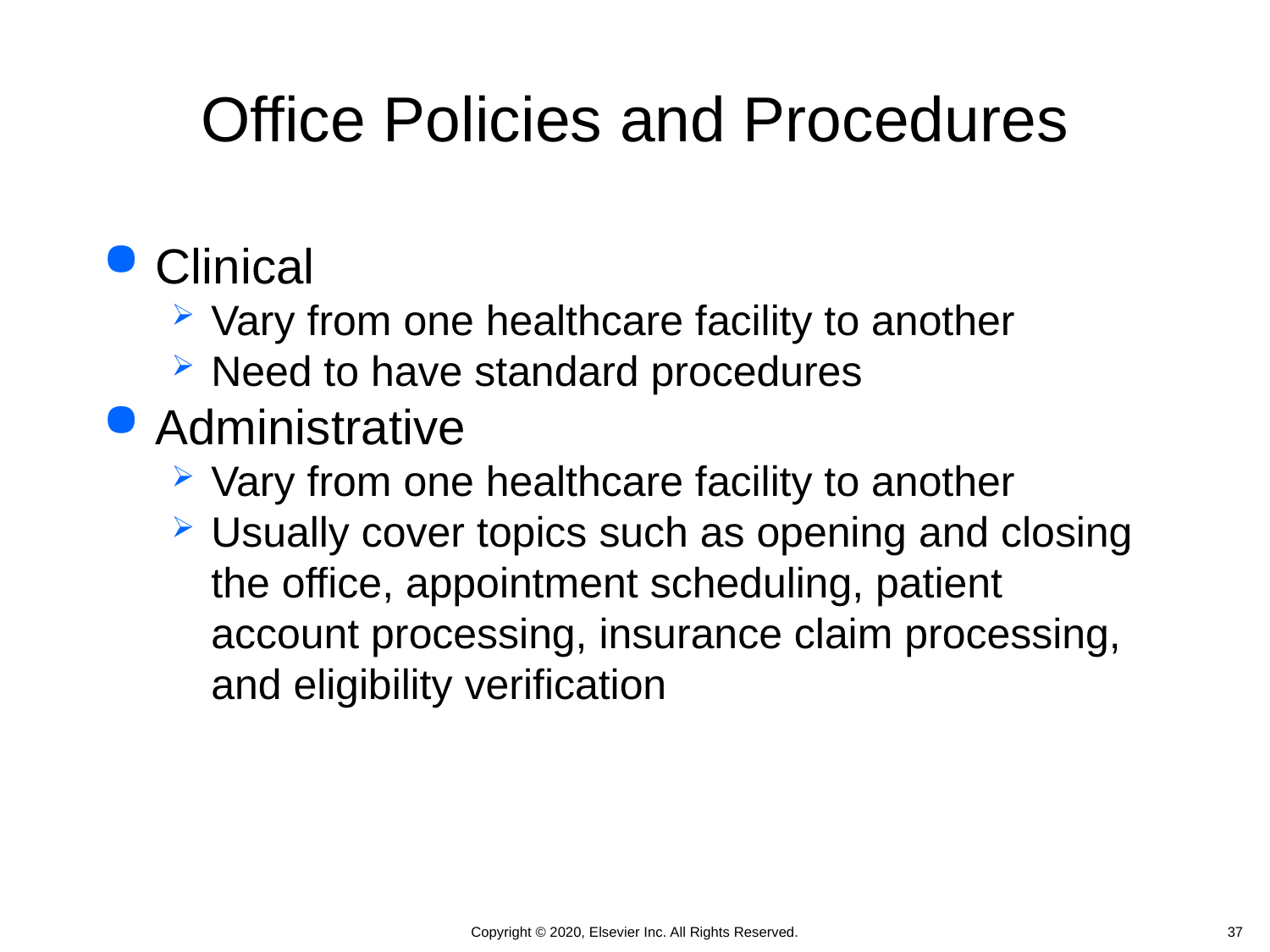

# Office Policies and Procedures
Clinical
Vary from one healthcare facility to another
Need to have standard procedures
Administrative
Vary from one healthcare facility to another
Usually cover topics such as opening and closing the office, appointment scheduling, patient account processing, insurance claim processing, and eligibility verification
 37